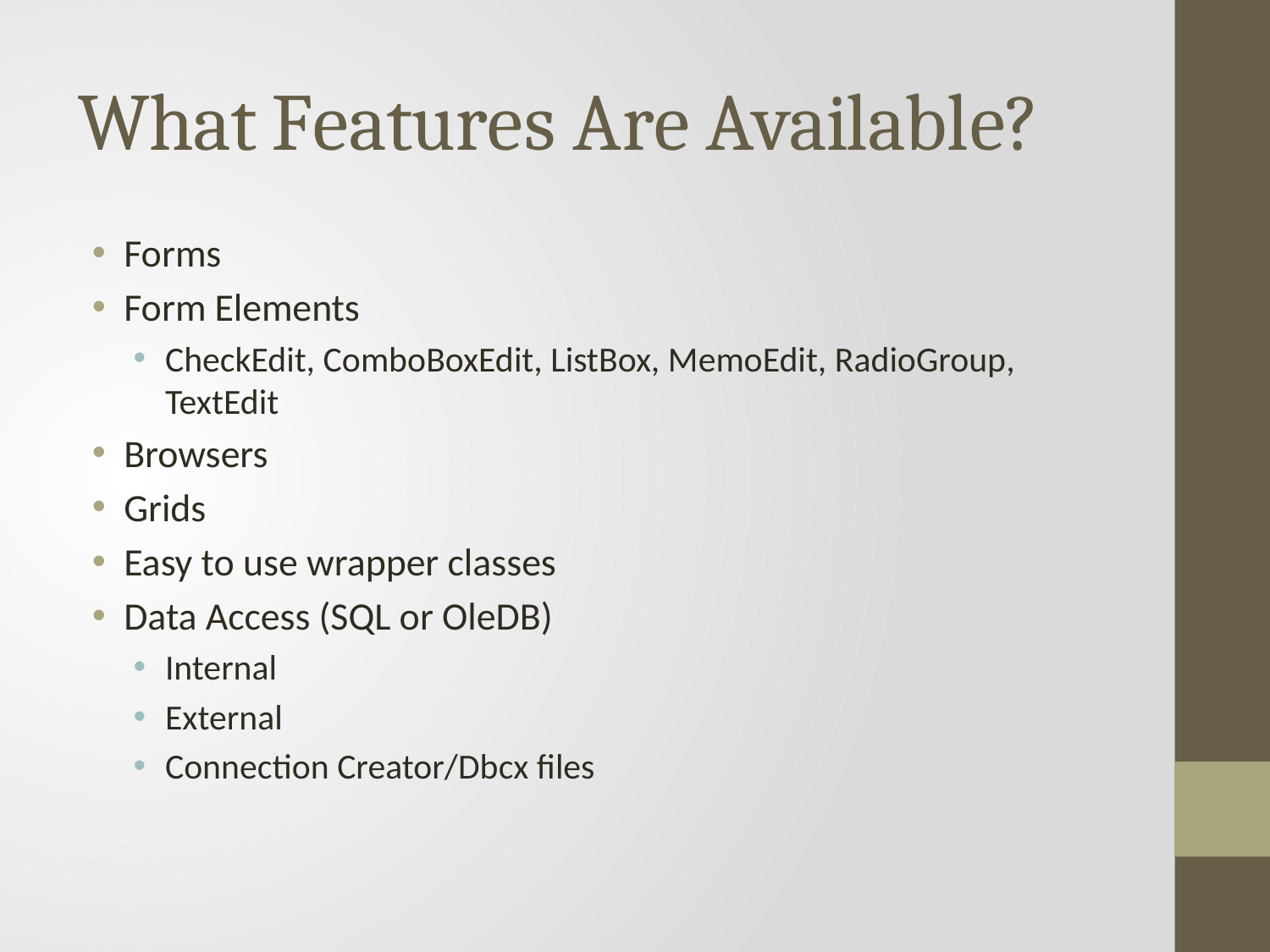

# What Features Are Available?
Forms
Form Elements
CheckEdit, ComboBoxEdit, ListBox, MemoEdit, RadioGroup, TextEdit
Browsers
Grids
Easy to use wrapper classes
Data Access (SQL or OleDB)
Internal
External
Connection Creator/Dbcx files